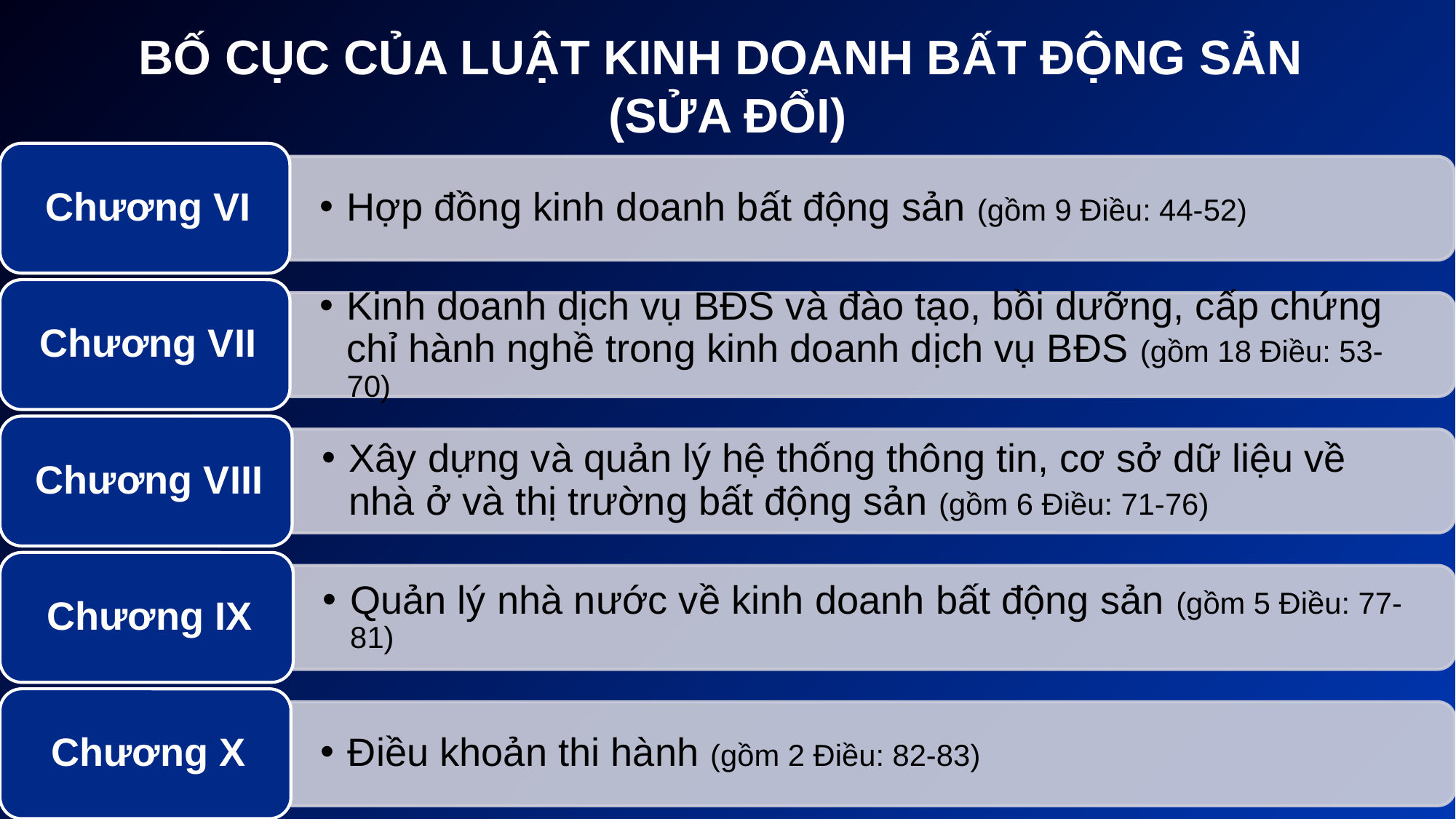

# BỐ CỤC CỦA LUẬT KINH DOANH BẤT ĐỘNG SẢN (SỬA ĐỔI)
Hợp đồng kinh doanh bất động sản (gồm 9 Điều: 44-52)
Chương VI
Kinh doanh dịch vụ BĐS và đào tạo, bồi dưỡng, cấp chứng chỉ hành nghề trong kinh doanh dịch vụ BĐS (gồm 18 Điều: 53-70)
Chương VII
Xây dựng và quản lý hệ thống thông tin, cơ sở dữ liệu về nhà ở và thị trường bất động sản (gồm 6 Điều: 71-76)
Chương VIII
Quản lý nhà nước về kinh doanh bất động sản (gồm 5 Điều: 77-81)
Chương IX
Điều khoản thi hành (gồm 2 Điều: 82-83)
Chương X